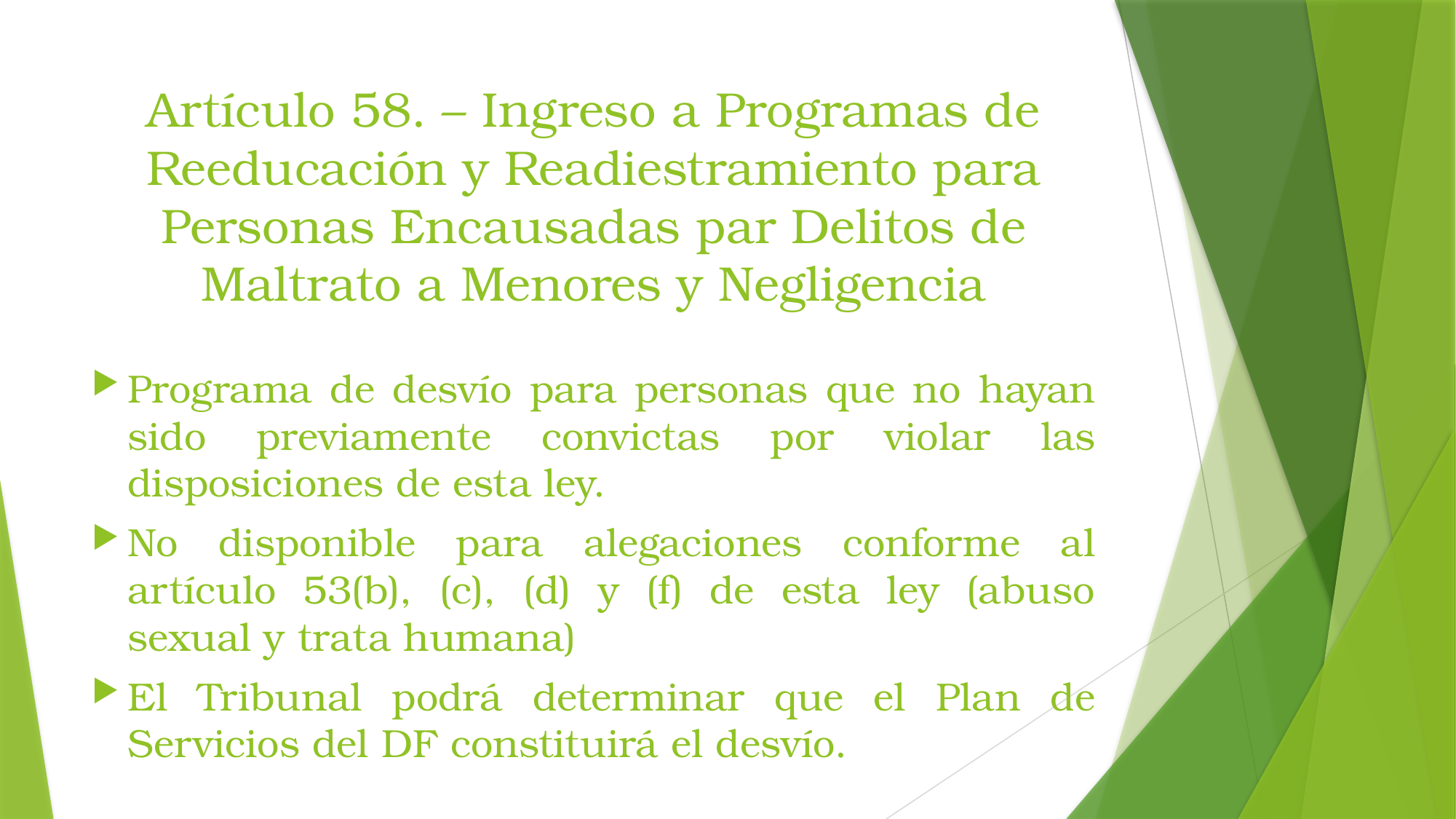

# Artículo 58. – Ingreso a Programas de Reeducación y Readiestramiento para Personas Encausadas par Delitos de Maltrato a Menores y Negligencia
Programa de desvío para personas que no hayan sido previamente convictas por violar las disposiciones de esta ley.
No disponible para alegaciones conforme al artículo 53(b), (c), (d) y (f) de esta ley (abuso sexual y trata humana)
El Tribunal podrá determinar que el Plan de Servicios del DF constituirá el desvío.